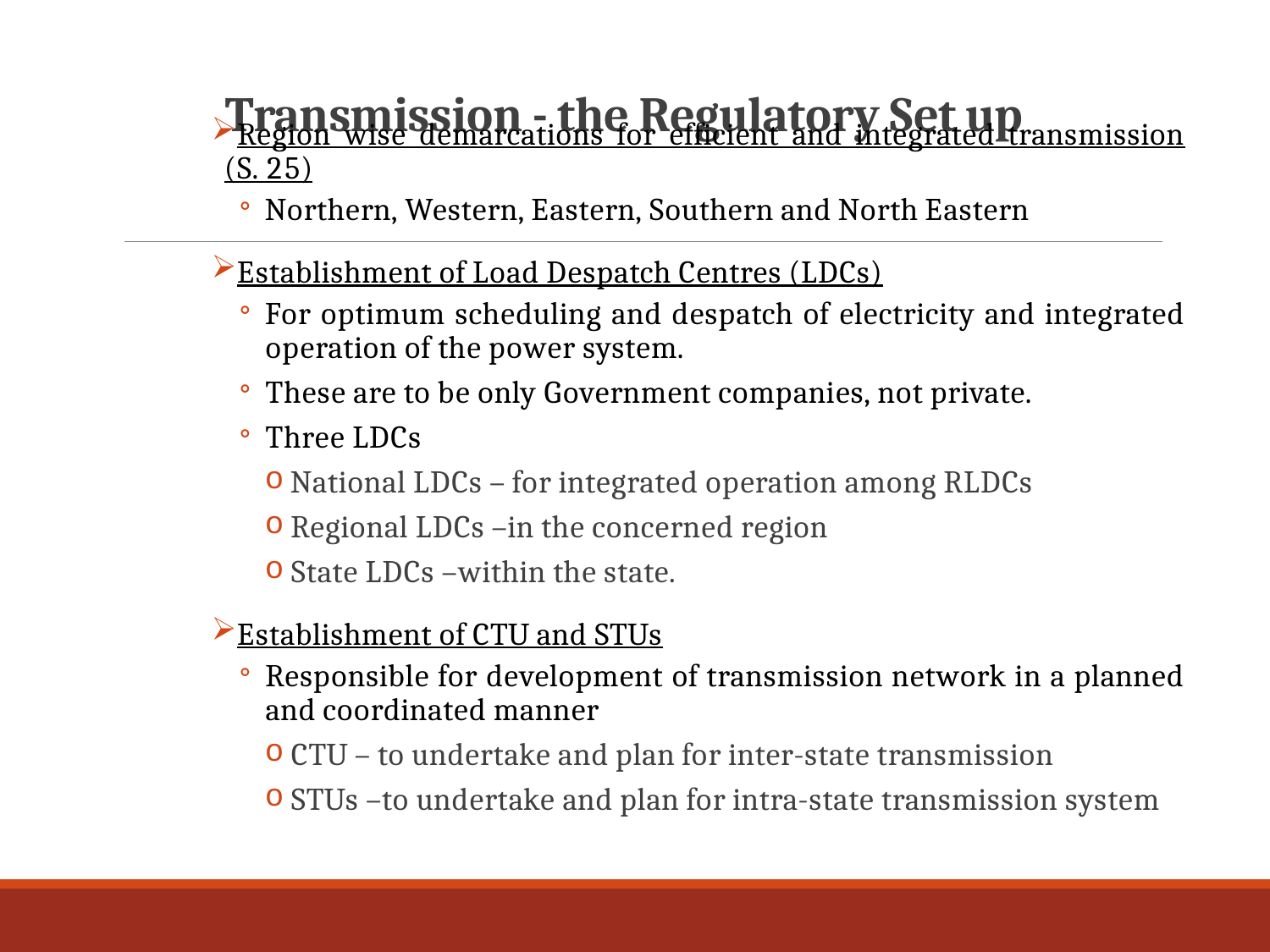

# Transmission - the Regulatory Set up
Region wise demarcations for efficient and integrated transmission (S. 25)
Northern, Western, Eastern, Southern and North Eastern
Establishment of Load Despatch Centres (LDCs)
For optimum scheduling and despatch of electricity and integrated operation of the power system.
These are to be only Government companies, not private.
Three LDCs
National LDCs – for integrated operation among RLDCs
Regional LDCs –in the concerned region
State LDCs –within the state.
Establishment of CTU and STUs
Responsible for development of transmission network in a planned and coordinated manner
CTU – to undertake and plan for inter-state transmission
STUs –to undertake and plan for intra-state transmission system